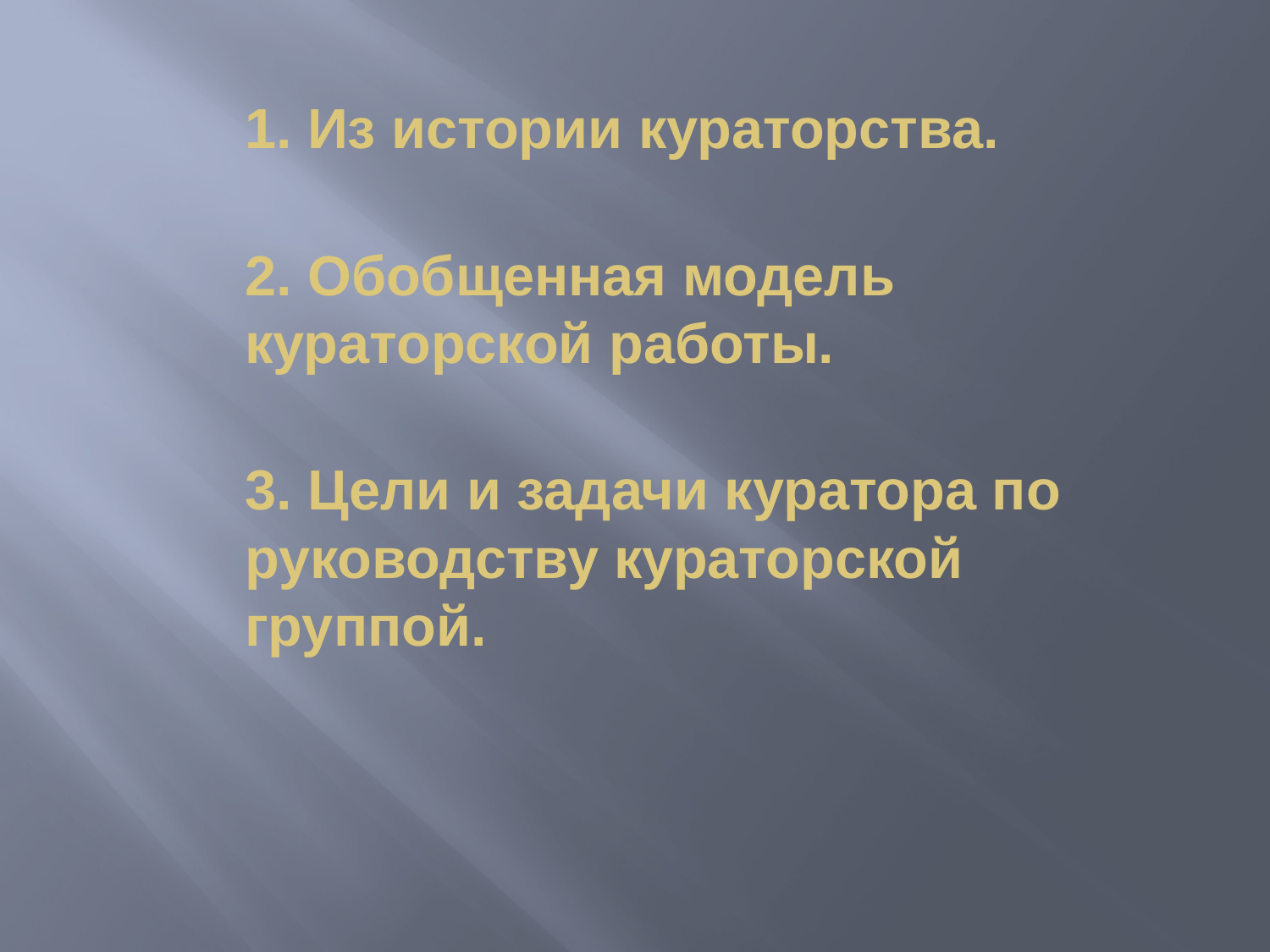

#
1. Из истории кураторства.
2. Обобщенная модель кураторской работы.
3. Цели и задачи куратора по руководству кураторской группой.